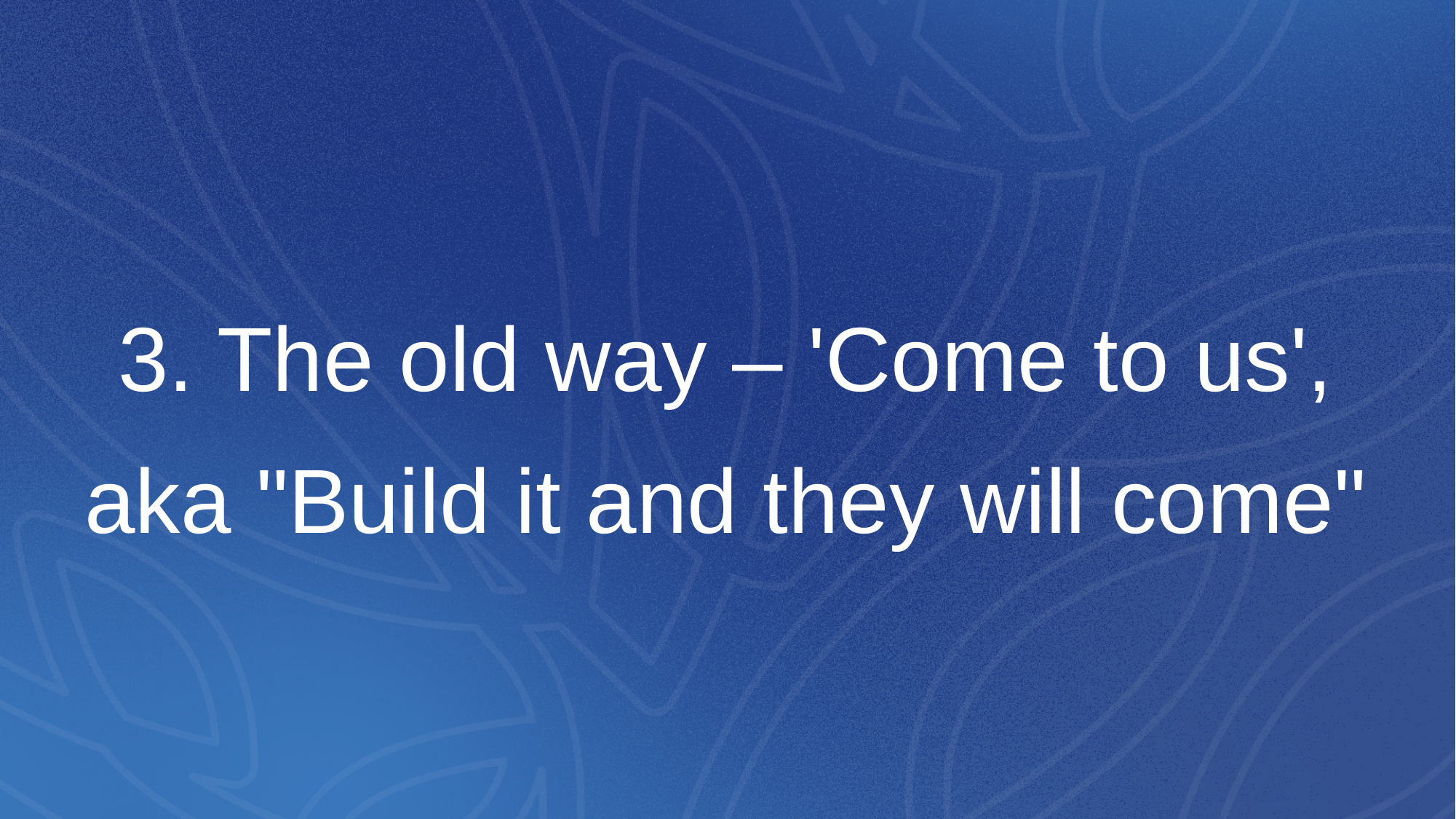

# 3. The old way – 'Come to us', aka "Build it and they will come"